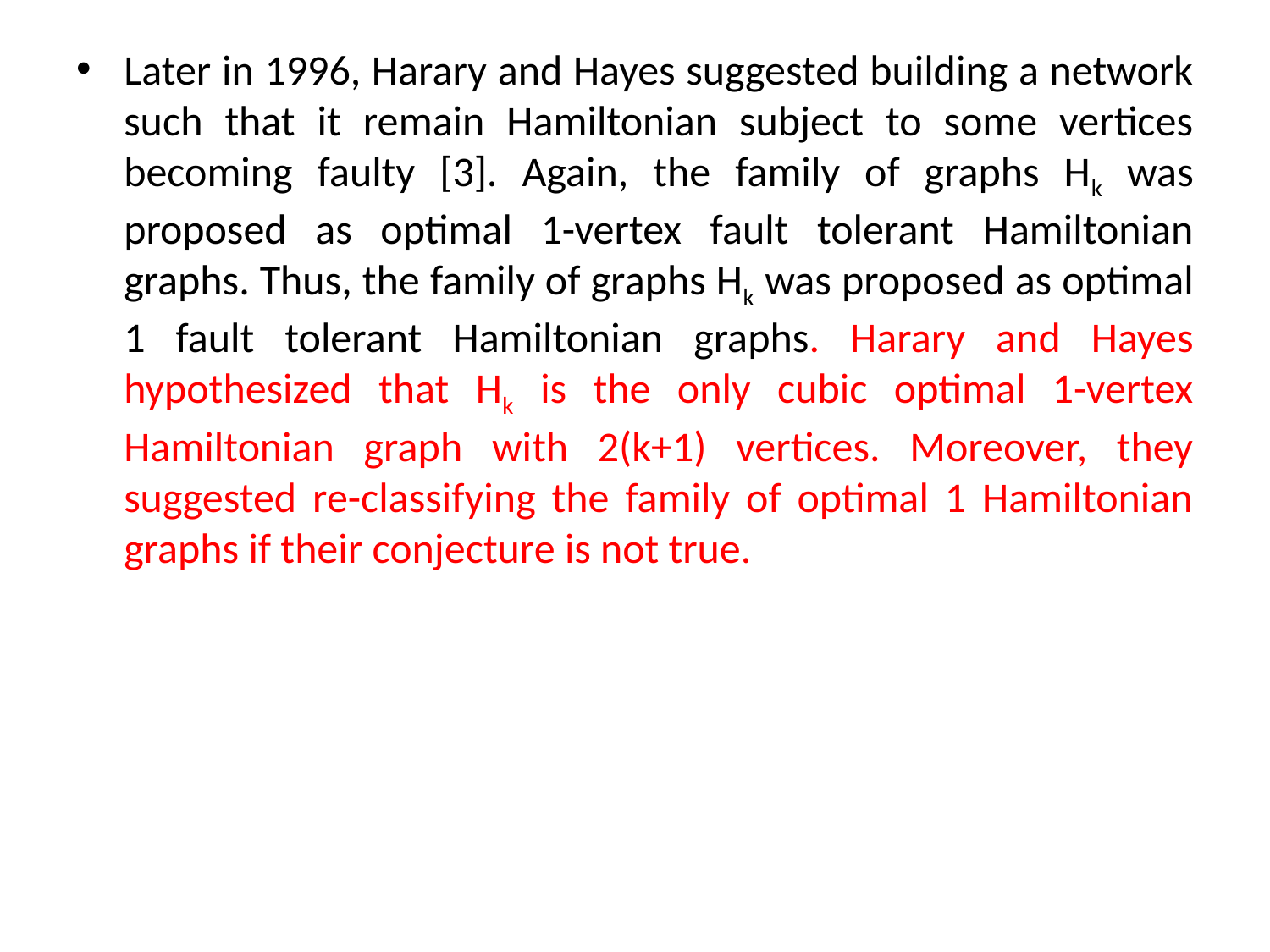

Later in 1996, Harary and Hayes suggested building a network such that it remain Hamiltonian subject to some vertices becoming faulty [3]. Again, the family of graphs Hk was proposed as optimal 1-vertex fault tolerant Hamiltonian graphs. Thus, the family of graphs Hk was proposed as optimal 1 fault tolerant Hamiltonian graphs. Harary and Hayes hypothesized that Hk is the only cubic optimal 1-vertex Hamiltonian graph with 2(k+1) vertices. Moreover, they suggested re-classifying the family of optimal 1 Hamiltonian graphs if their conjecture is not true.